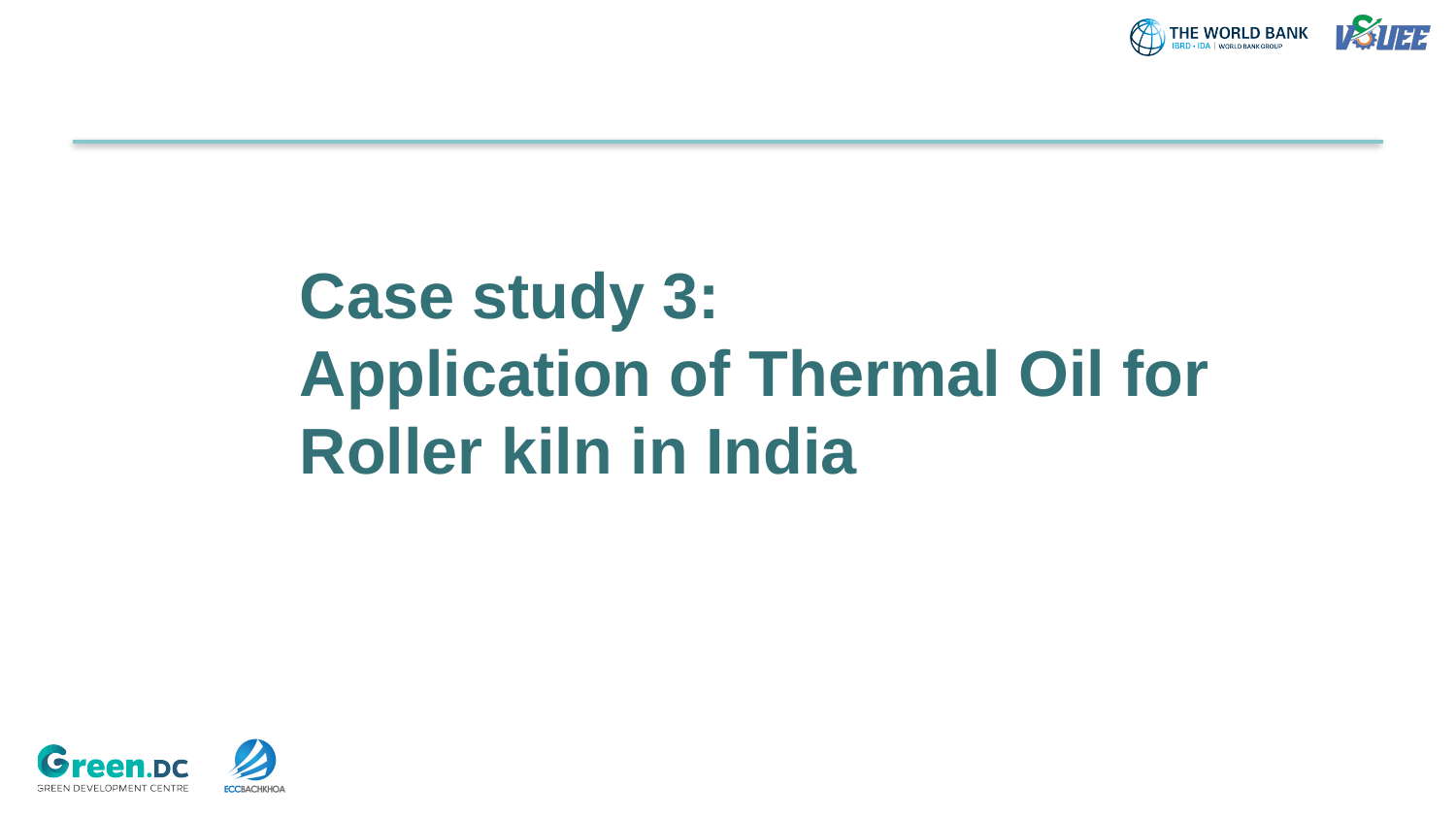

#
Case study 3:
Application of Thermal Oil for Roller kiln in India